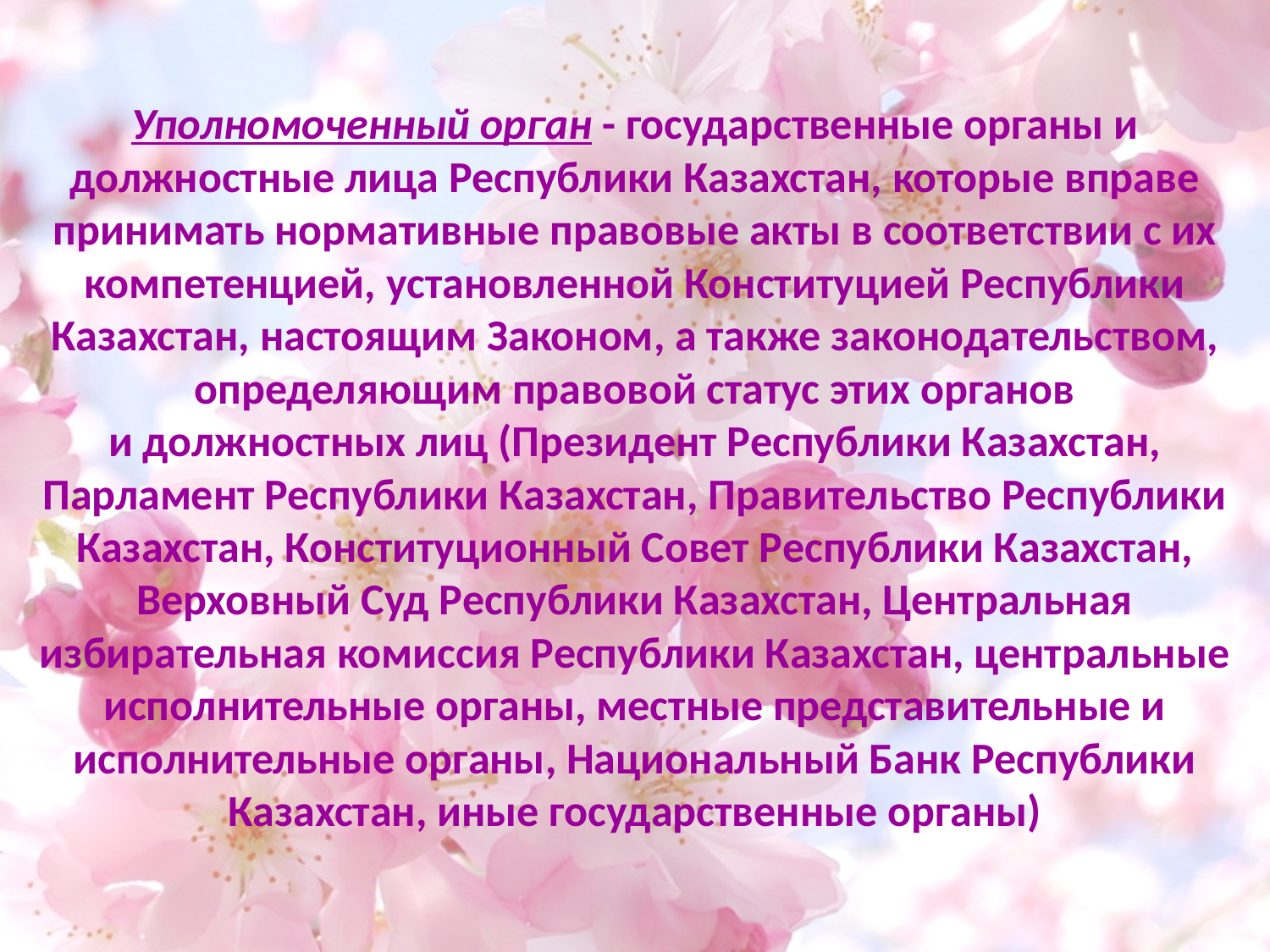

# Уполномоченный орган - государственные органы и должностные лица Республики Казахстан, которые вправе принимать нормативные правовые акты в соответствии с их компетенцией, установленной Конституцией Республики Казахстан, настоящим Законом, а также законодательством, определяющим правовой статус этих органов и должностных лиц (Президент Республики Казахстан, Парламент Республики Казахстан, Правительство Республики Казахстан, Конституционный Совет Республики Казахстан, Верховный Суд Республики Казахстан, Центральная избирательная комиссия Республики Казахстан, центральные исполнительные органы, местные представительные и исполнительные органы, Национальный Банк Республики Казахстан, иные государственные органы)